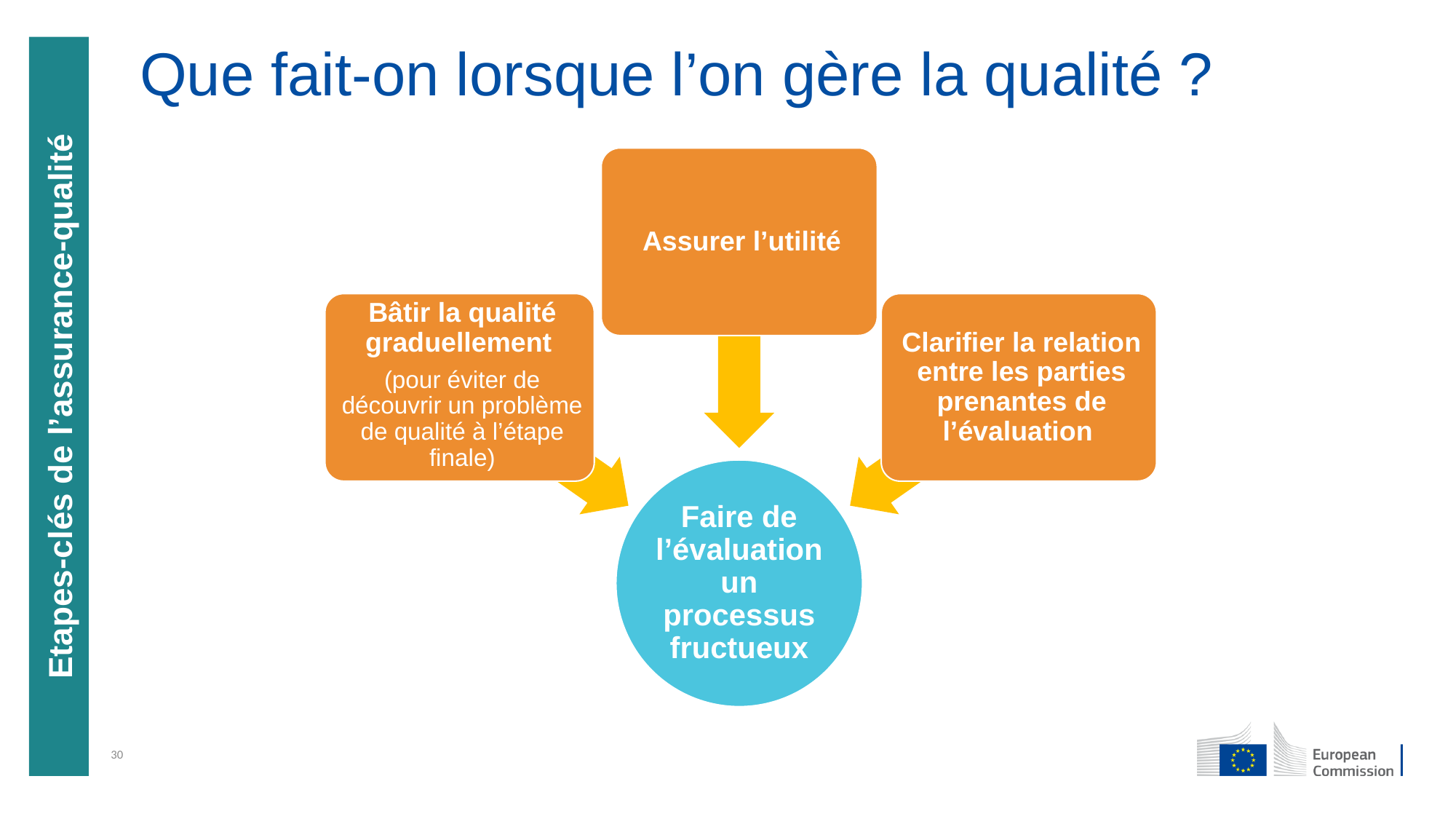

Que fait-on lorsque l’on gère la qualité ?
Faire de l’évaluation un processus fructueux
Bâtir la qualité graduellement
(pour éviter de découvrir un problème de qualité à l’étape finale)
Assurer l’utilité
Clarifier la relation entre les parties prenantes de l’évaluation
Etapes-clés de l’assurance-qualité
30